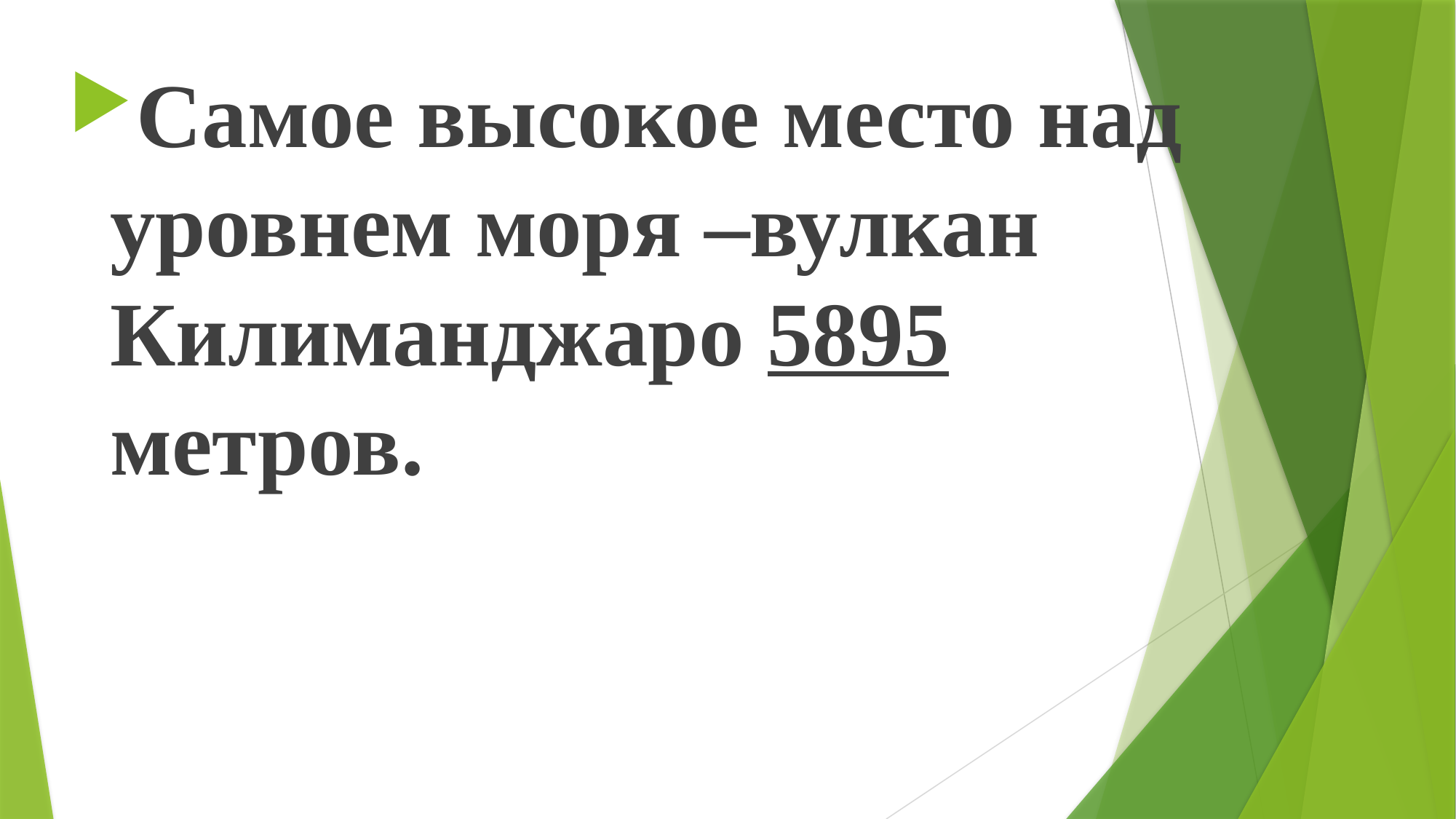

Самое высокое место над уровнем моря –вулкан Килиманджаро 5895 метров.